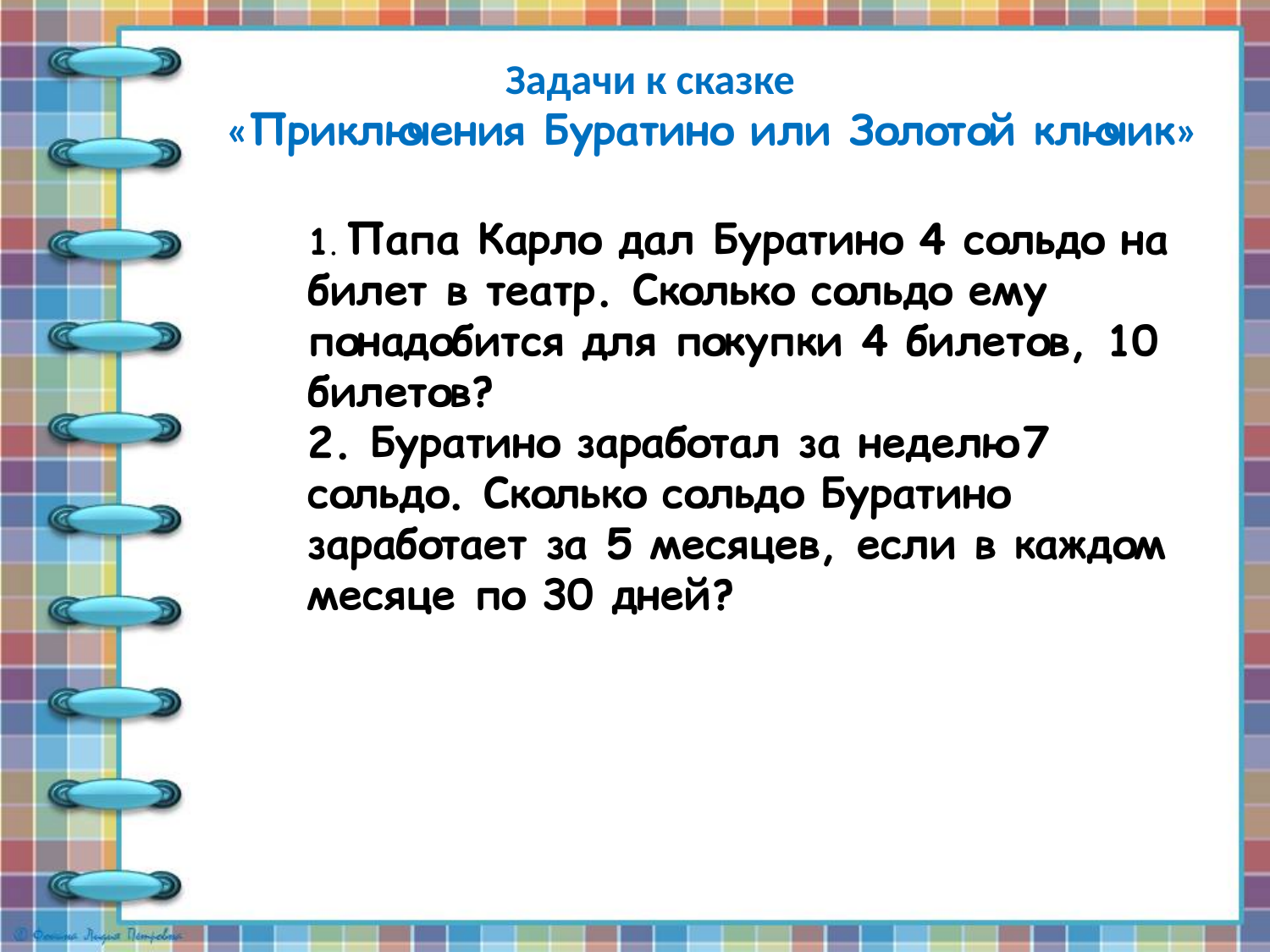

Задачи к сказке
            «Приключения Буратино или Золотой ключик»
1. Папа Карло дал Буратино 4 сольдо на билет в театр. Сколько сольдо ему понадобится для покупки 4 билетов, 10 билетов?
2. Буратино заработал за неделю 7 сольдо. Сколько сольдо Буратино заработает за 5 месяцев, если в каждом месяце по 30 дней?